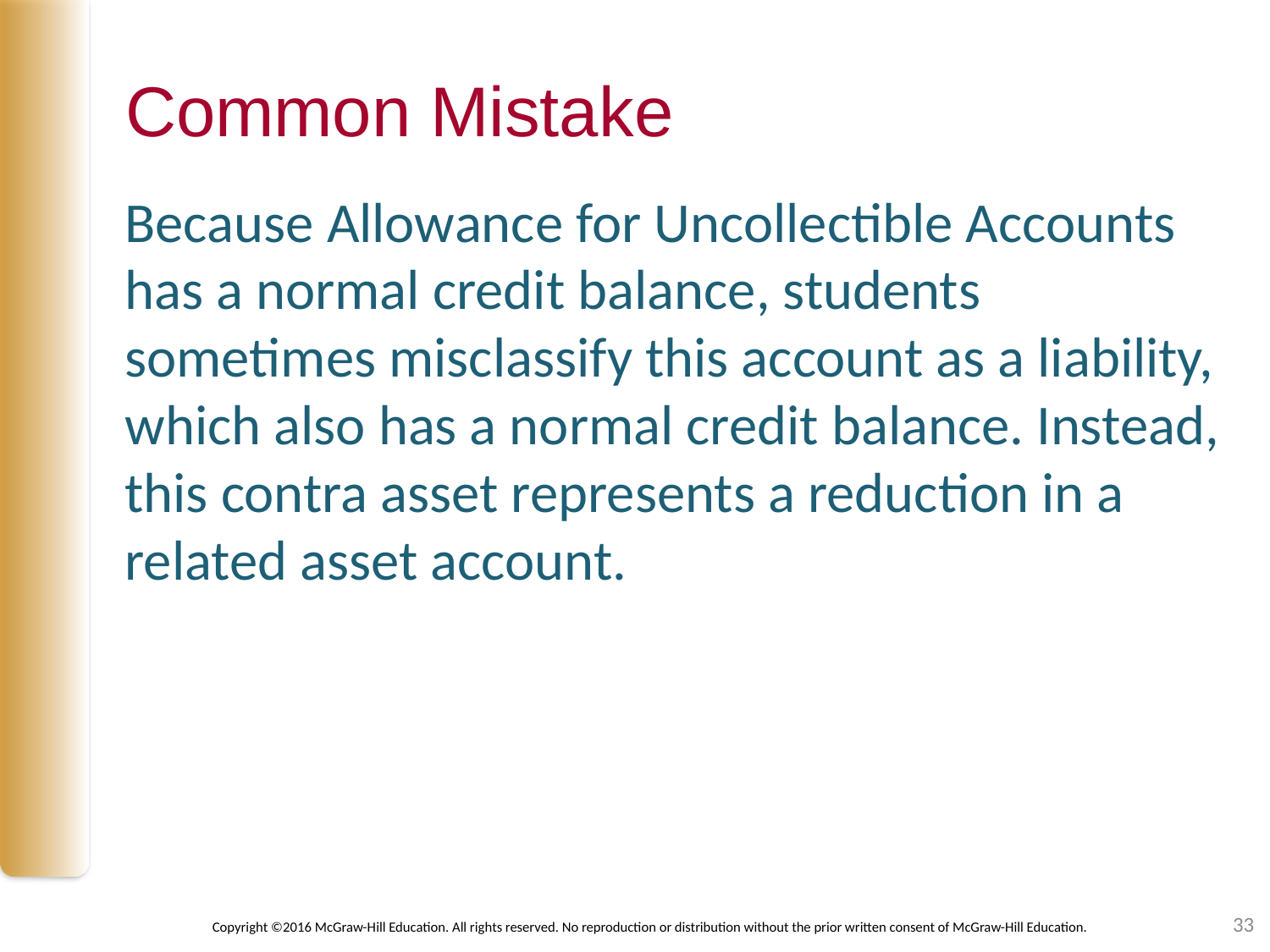

# Common Mistake
Because Allowance for Uncollectible Accounts has a normal credit balance, students sometimes misclassify this account as a liability, which also has a normal credit balance. Instead, this contra asset represents a reduction in a related asset account.
33
Copyright ©2016 McGraw-Hill Education. All rights reserved. No reproduction or distribution without the prior written consent of McGraw-Hill Education.